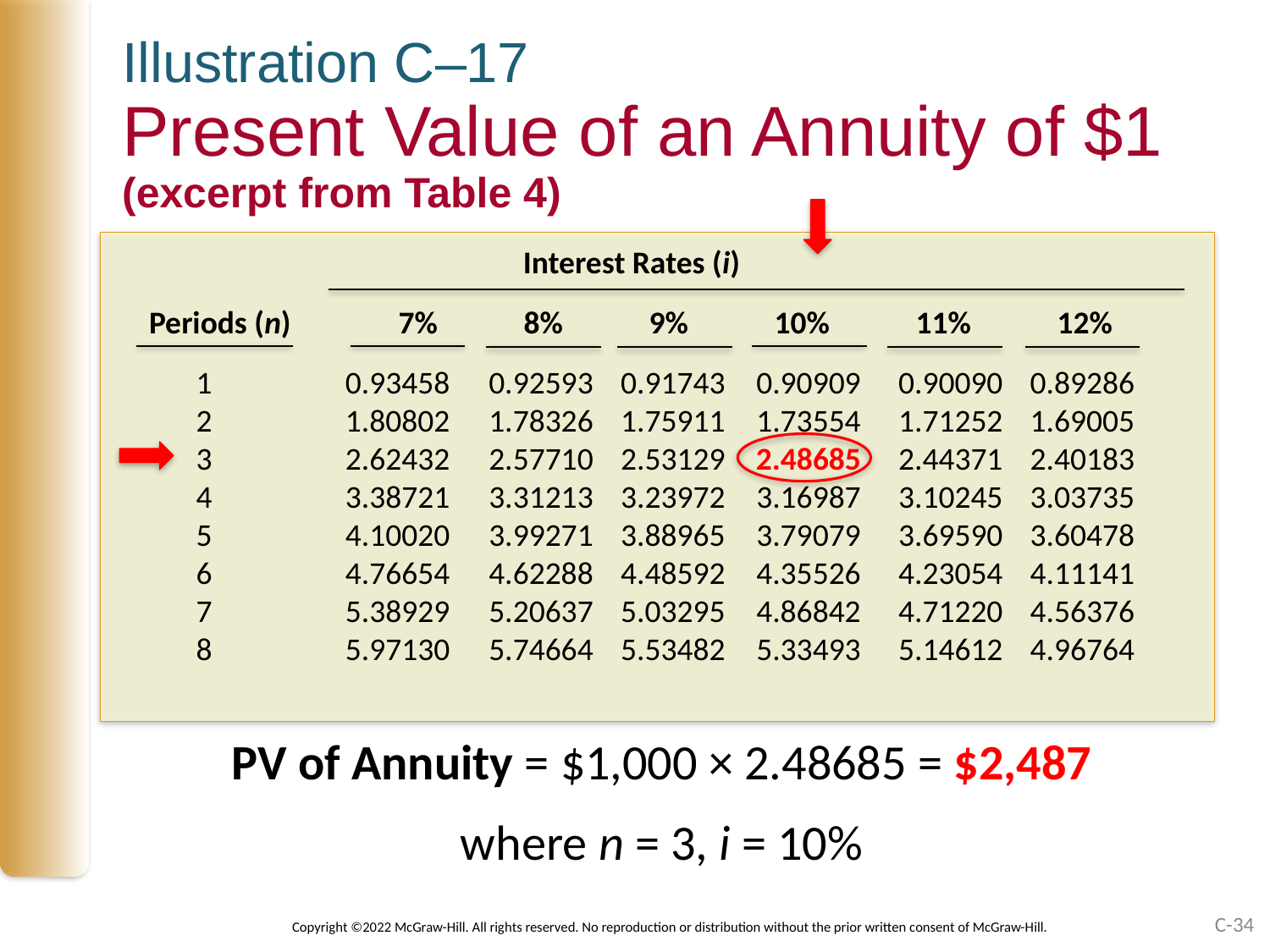

# Illustration C–17 Present Value of an Annuity of $1 (excerpt from Table 4)

Interest Rates (i)
Periods (n)               7%            8%            9%            10%            11%            12%
1
2
3
4
5
6
7
8
0.93458
1.80802
2.62432
3.38721
4.10020
4.76654
5.38929
5.97130
0.92593
1.78326
2.57710
3.31213
3.99271
4.62288
5.20637
5.74664
0.91743
1.75911
2.53129
3.23972
3.88965
4.48592
5.03295
5.53482

0.90909
1.73554
2.48685
3.16987
3.79079
4.35526
4.86842
5.33493
0.90090
1.71252
2.44371
3.10245
3.69590
4.23054
4.71220
5.14612
0.89286
1.69005
2.40183
3.03735
3.60478
4.11141
4.56376
4.96764

PV of Annuity = $1,000 × 2.48685 = $2,487
where n = 3, i = 10%
C-34
Copyright ©2022 McGraw-Hill. All rights reserved. No reproduction or distribution without the prior written consent of McGraw-Hill.